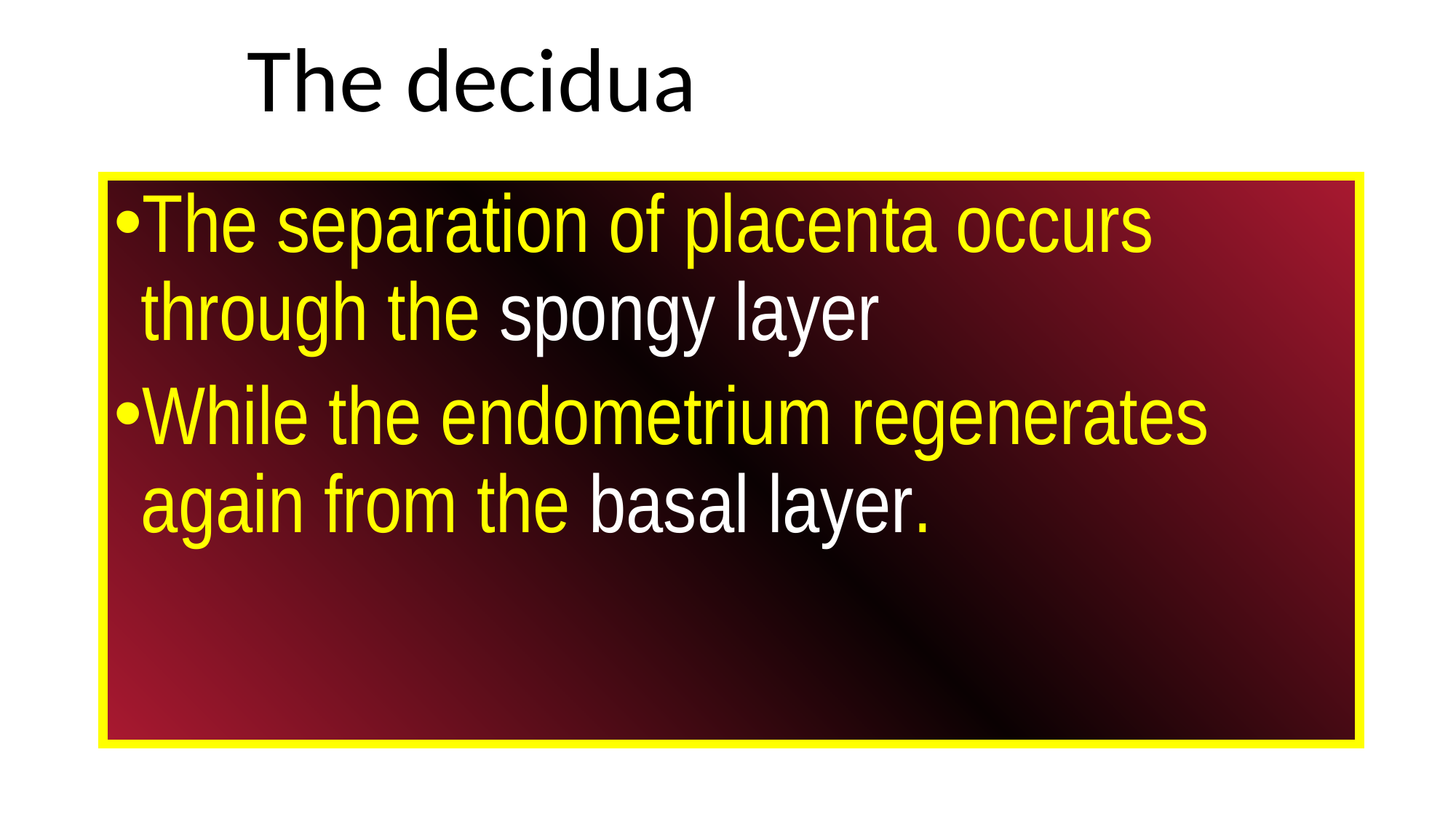

# The decidua
The separation of placenta occurs through the spongy layer
While the endometrium regenerates again from the basal layer.